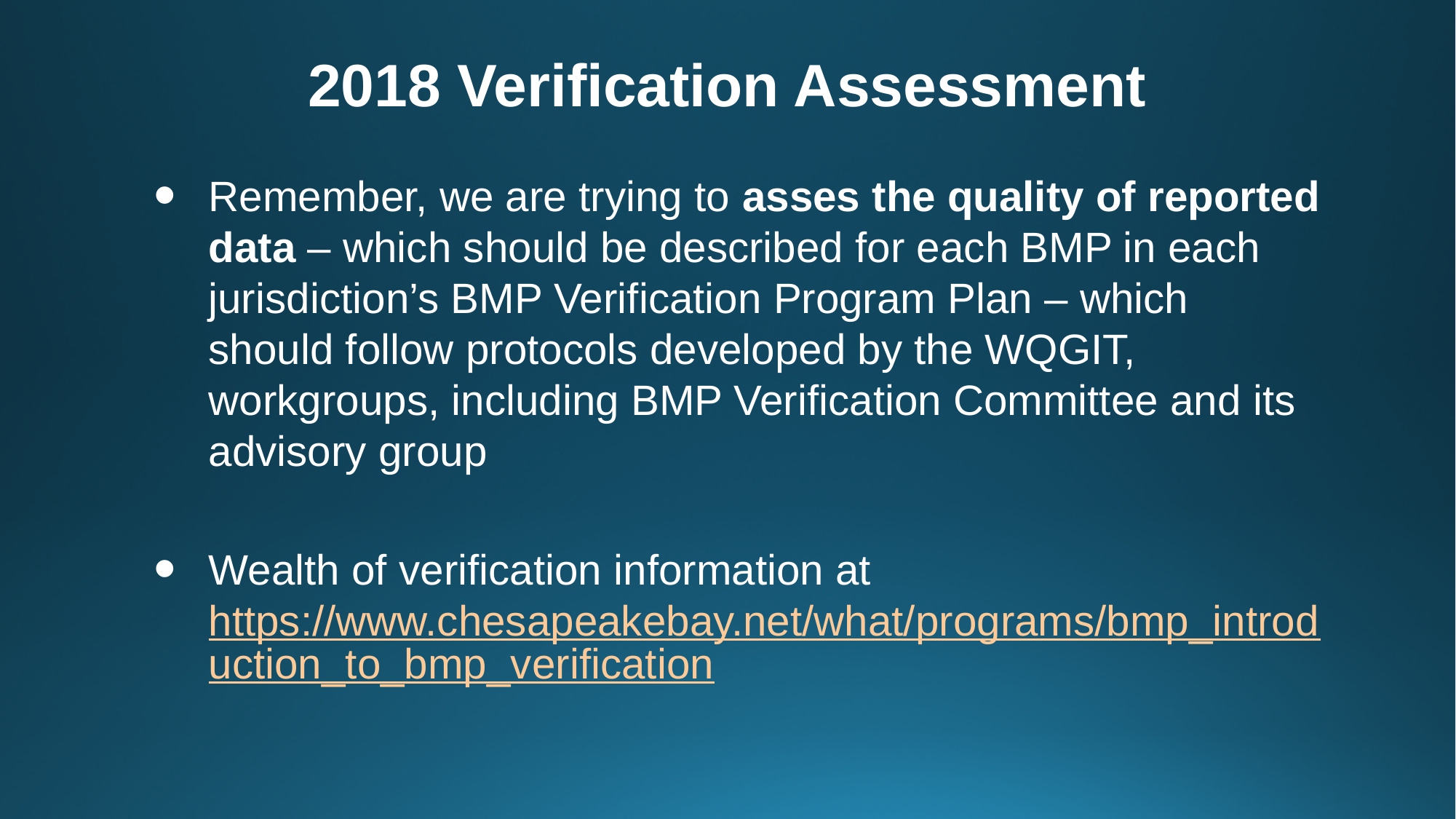

# 2018 Verification Assessment
Remember, we are trying to asses the quality of reported data – which should be described for each BMP in each jurisdiction’s BMP Verification Program Plan – which should follow protocols developed by the WQGIT, workgroups, including BMP Verification Committee and its advisory group

Wealth of verification information at https://www.chesapeakebay.net/what/programs/bmp_introduction_to_bmp_verification